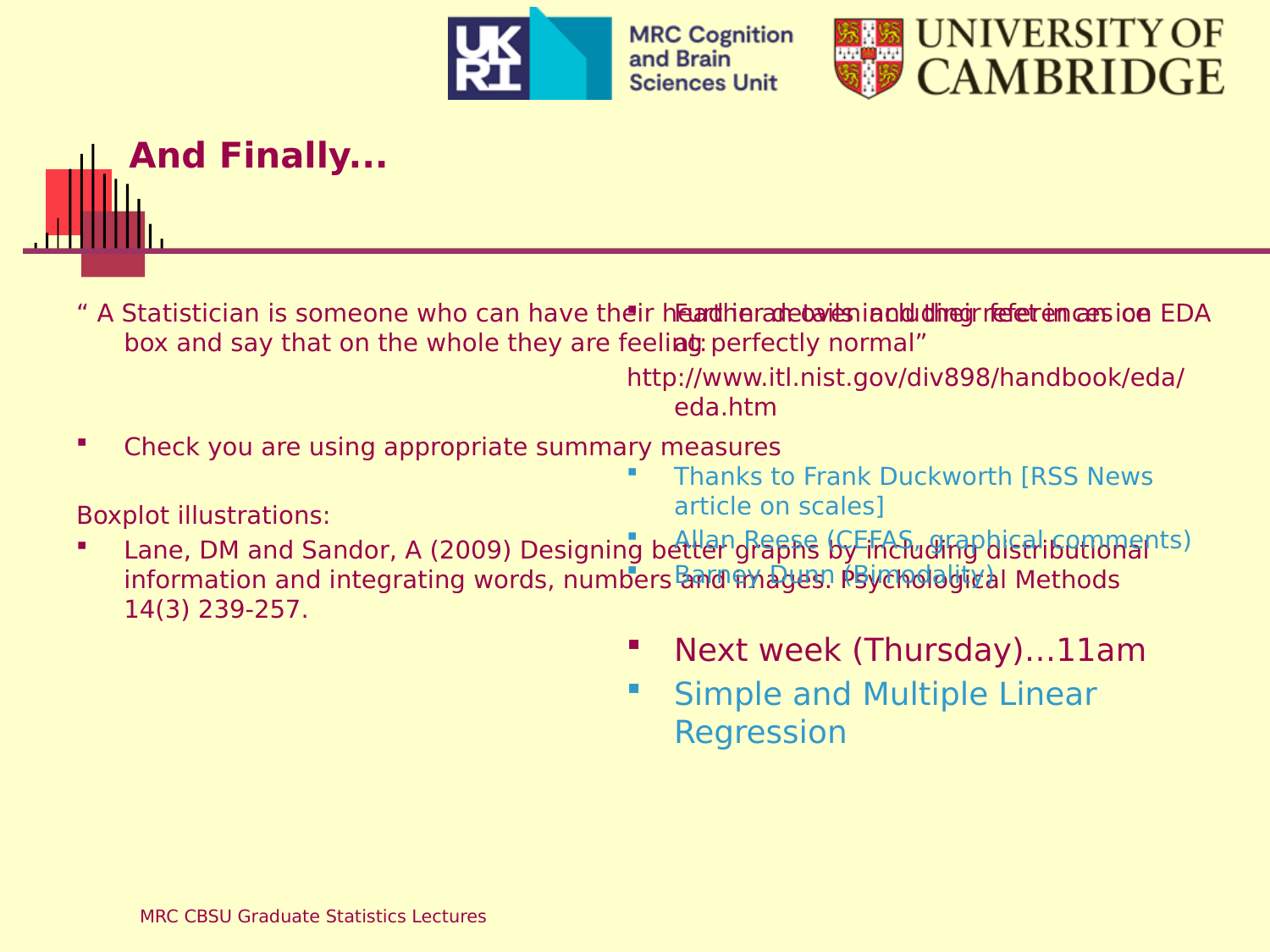

# And Finally...

“ A Statistician is someone who can have their head in an oven and their feet in an ice box and say that on the whole they are feeling perfectly normal”

Check you are using appropriate summary measures

Boxplot illustrations:
Lane, DM and Sandor, A (2009) Designing better graphs by including distributional information and integrating words, numbers and images. Psychological Methods 14(3) 239-257.

Further details including references on EDA at:
http://www.itl.nist.gov/div898/handbook/eda/eda.htm

Thanks to Frank Duckworth [RSS News article on scales]
Allan Reese (CEFAS, graphical comments)
Barney Dunn (Bimodality)

Next week (Thursday)…11am
Simple and Multiple Linear Regression

MRC CBSU Graduate Statistics Lectures